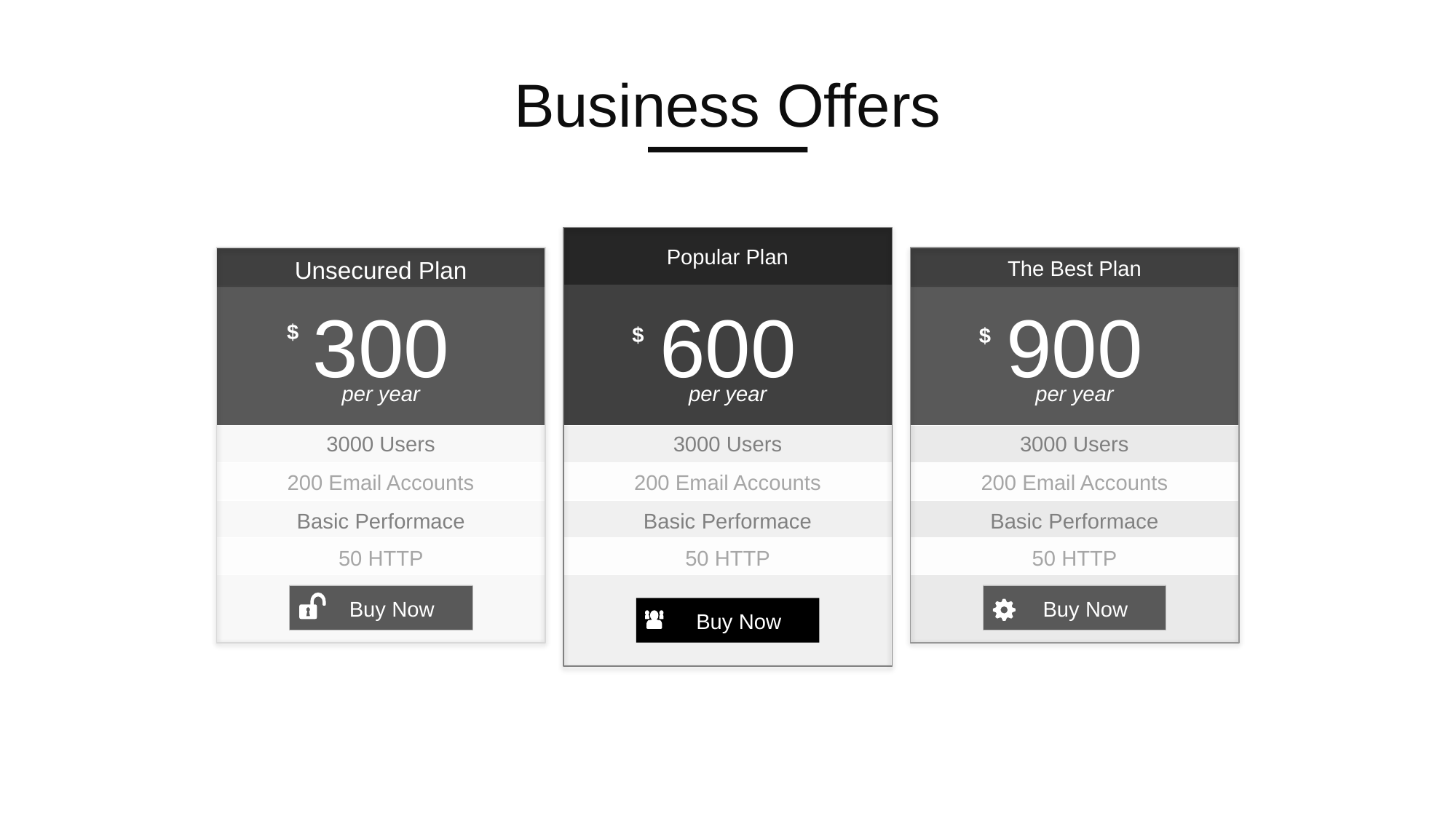

Business Offers

Popular Plan

Unsecured Plan

The Best Plan

600
300
900
$
$
$
per year
per year
per year
3000 Users
3000 Users
3000 Users

200 Email Accounts
200 Email Accounts
200 Email Accounts

Basic Performace
Basic Performace
Basic Performace

50 HTTP
50 HTTP
50 HTTP

Buy Now
Buy Now

Buy Now